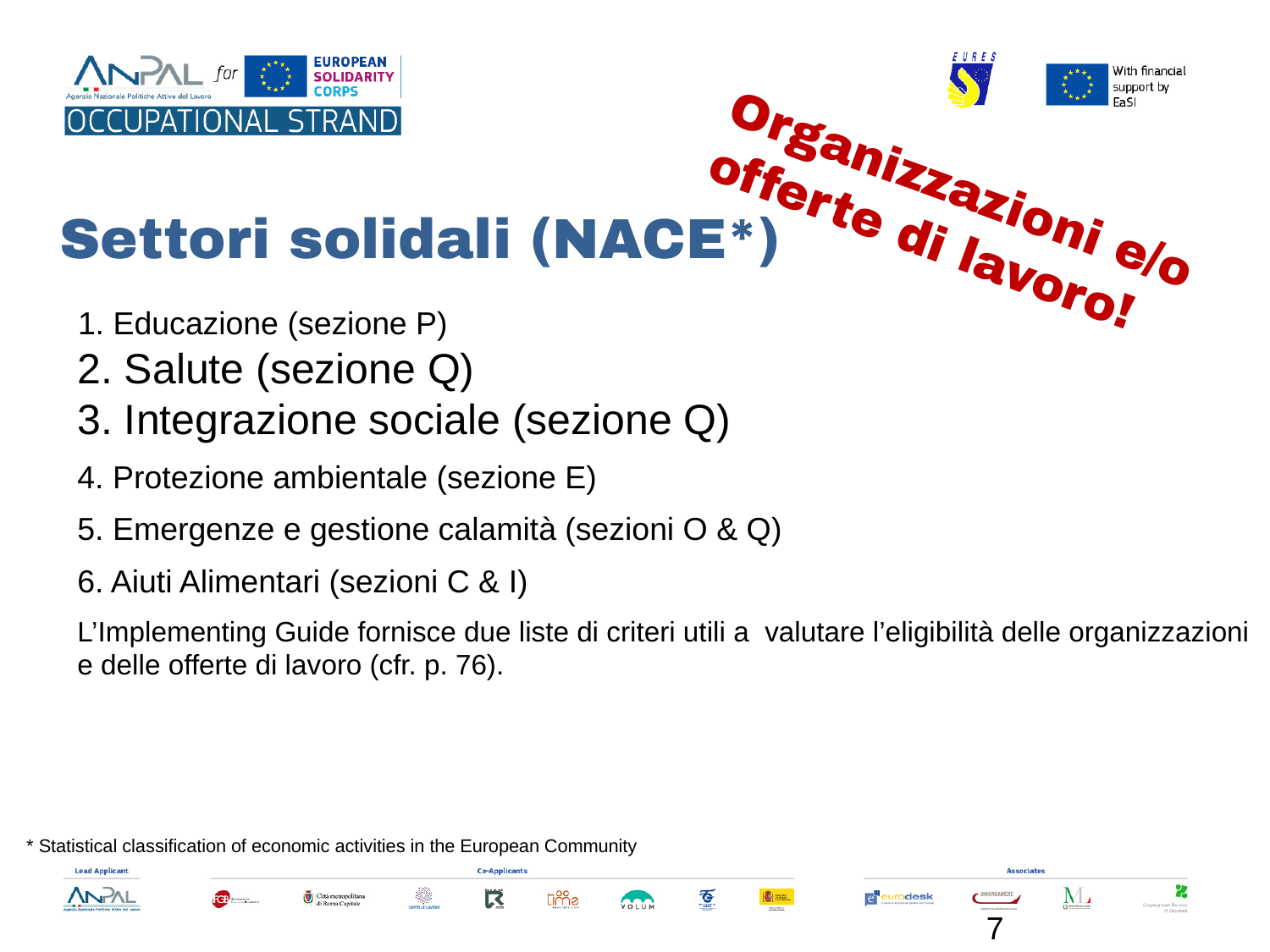

Organizzazioni e/o offerte di lavoro!
Settori solidali (NACE*)
1. Educazione (sezione P)
2. Salute (sezione Q)
3. Integrazione sociale (sezione Q)
4. Protezione ambientale (sezione E)
5. Emergenze e gestione calamità (sezioni O & Q)
6. Aiuti Alimentari (sezioni C & I)
L’Implementing Guide fornisce due liste di criteri utili a  valutare l’eligibilità delle organizzazioni e delle offerte di lavoro (cfr. p. 76).
* Statistical classification of economic activities in the European Community
7